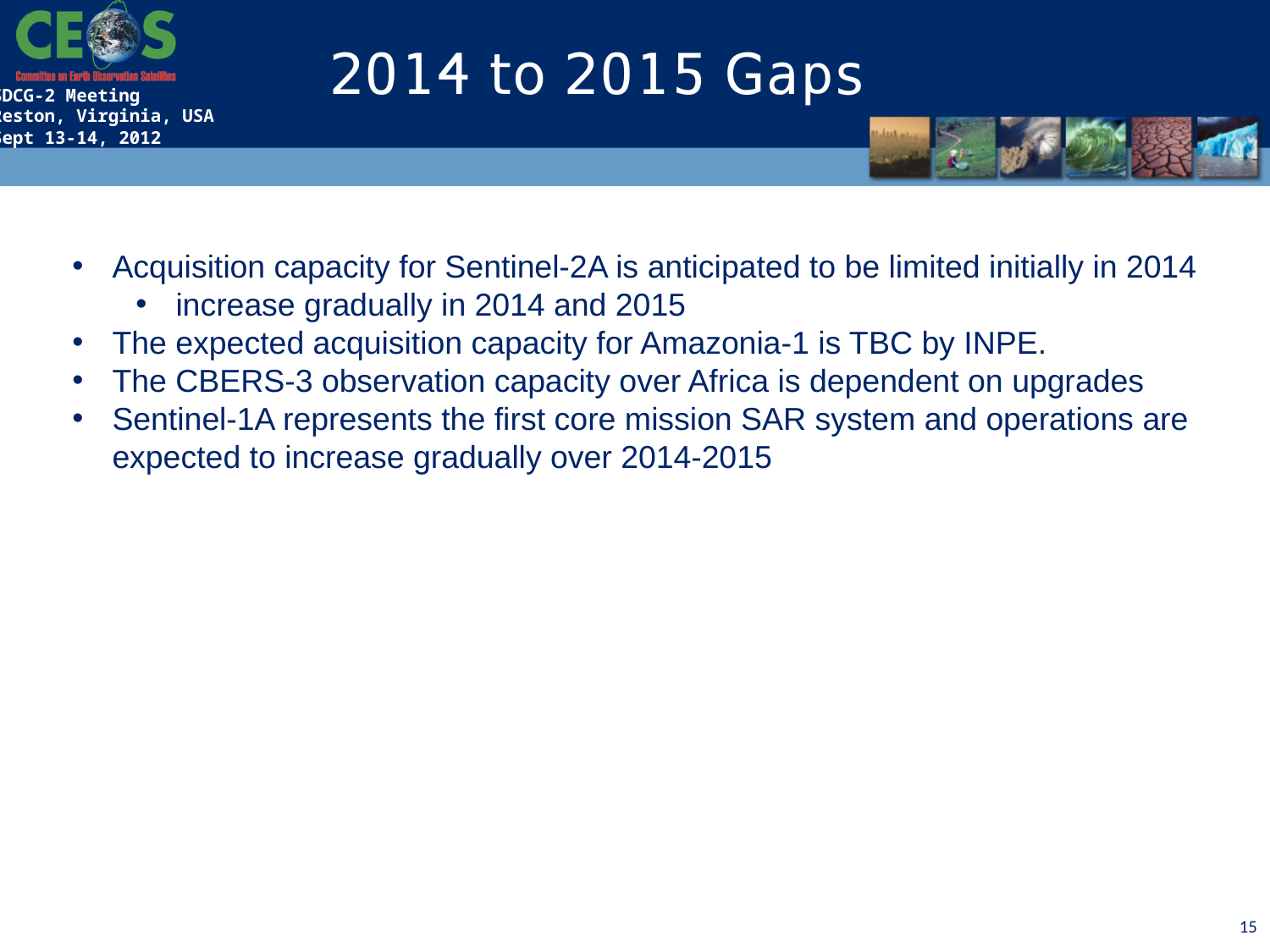

2014 to 2015 Gaps
Acquisition capacity for Sentinel-2A is anticipated to be limited initially in 2014
increase gradually in 2014 and 2015
The expected acquisition capacity for Amazonia-1 is TBC by INPE.
The CBERS-3 observation capacity over Africa is dependent on upgrades
Sentinel-1A represents the first core mission SAR system and operations are expected to increase gradually over 2014-2015

15